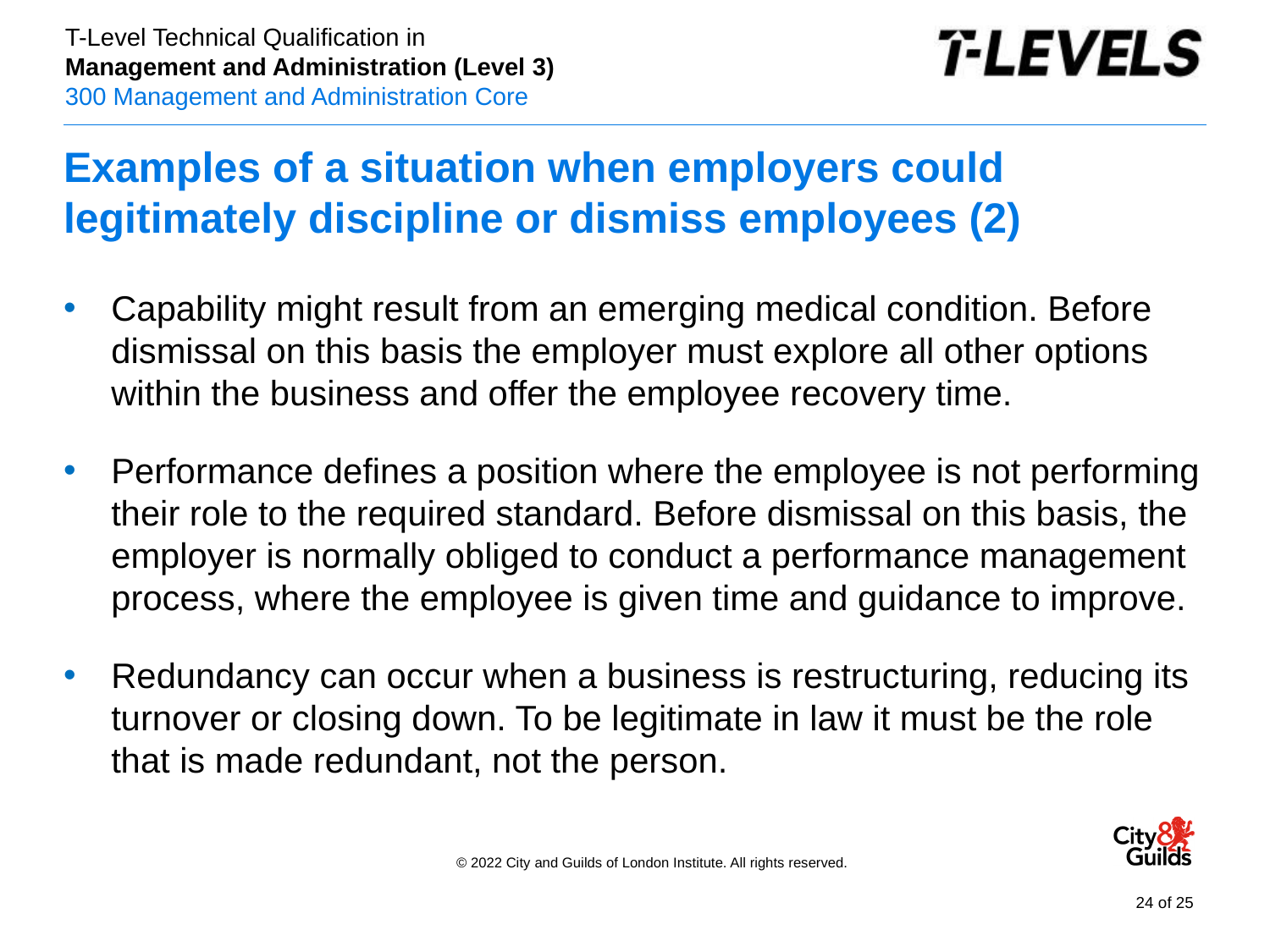

# Examples of a situation when employers could legitimately discipline or dismiss employees (2)
Capability might result from an emerging medical condition. Before dismissal on this basis the employer must explore all other options within the business and offer the employee recovery time.
Performance defines a position where the employee is not performing their role to the required standard. Before dismissal on this basis, the employer is normally obliged to conduct a performance management process, where the employee is given time and guidance to improve.
Redundancy can occur when a business is restructuring, reducing its turnover or closing down. To be legitimate in law it must be the role that is made redundant, not the person.